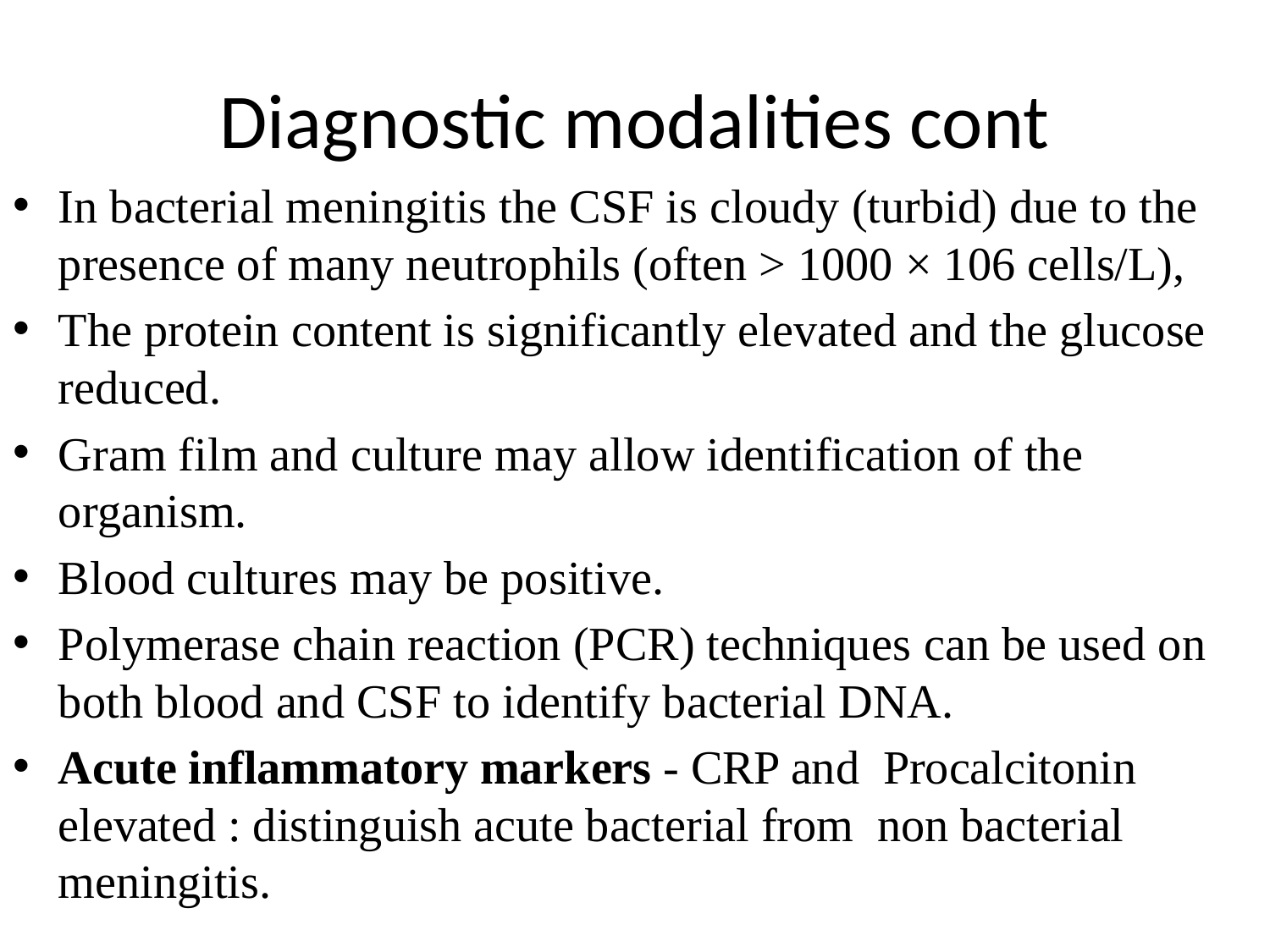

# Diagnostic modalities cont
In bacterial meningitis the CSF is cloudy (turbid) due to the presence of many neutrophils (often > 1000 × 106 cells/L),
The protein content is significantly elevated and the glucose reduced.
Gram film and culture may allow identification of the organism.
Blood cultures may be positive.
Polymerase chain reaction (PCR) techniques can be used on both blood and CSF to identify bacterial DNA.
Acute inflammatory markers - CRP and  Procalcitonin elevated : distinguish acute bacterial from  non bacterial meningitis.